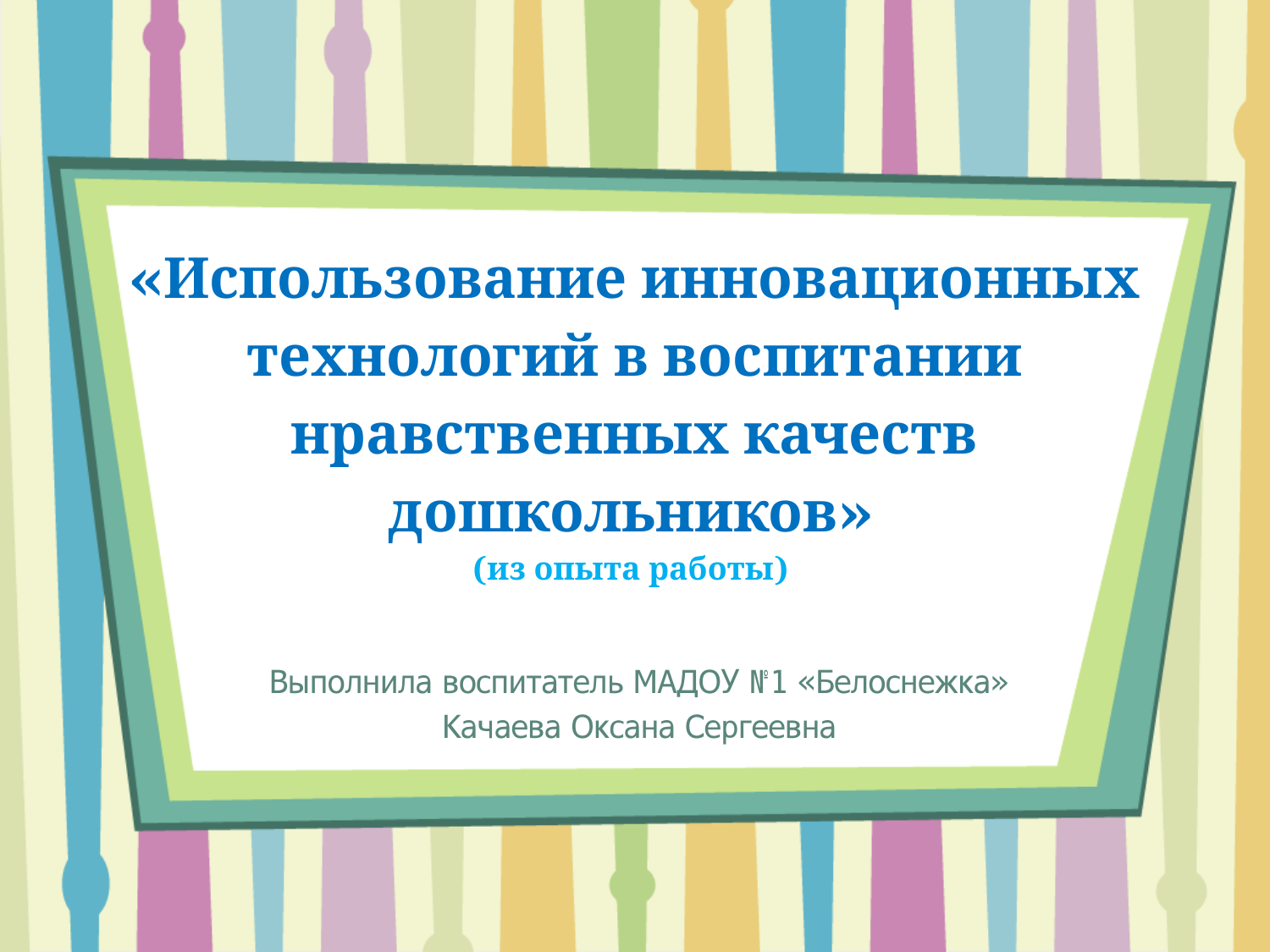

# «Использование инновационных технологий в воспитании нравственных качеств дошкольников» (из опыта работы)
Выполнила воспитатель МАДОУ №1 «Белоснежка»
Качаева Оксана Сергеевна